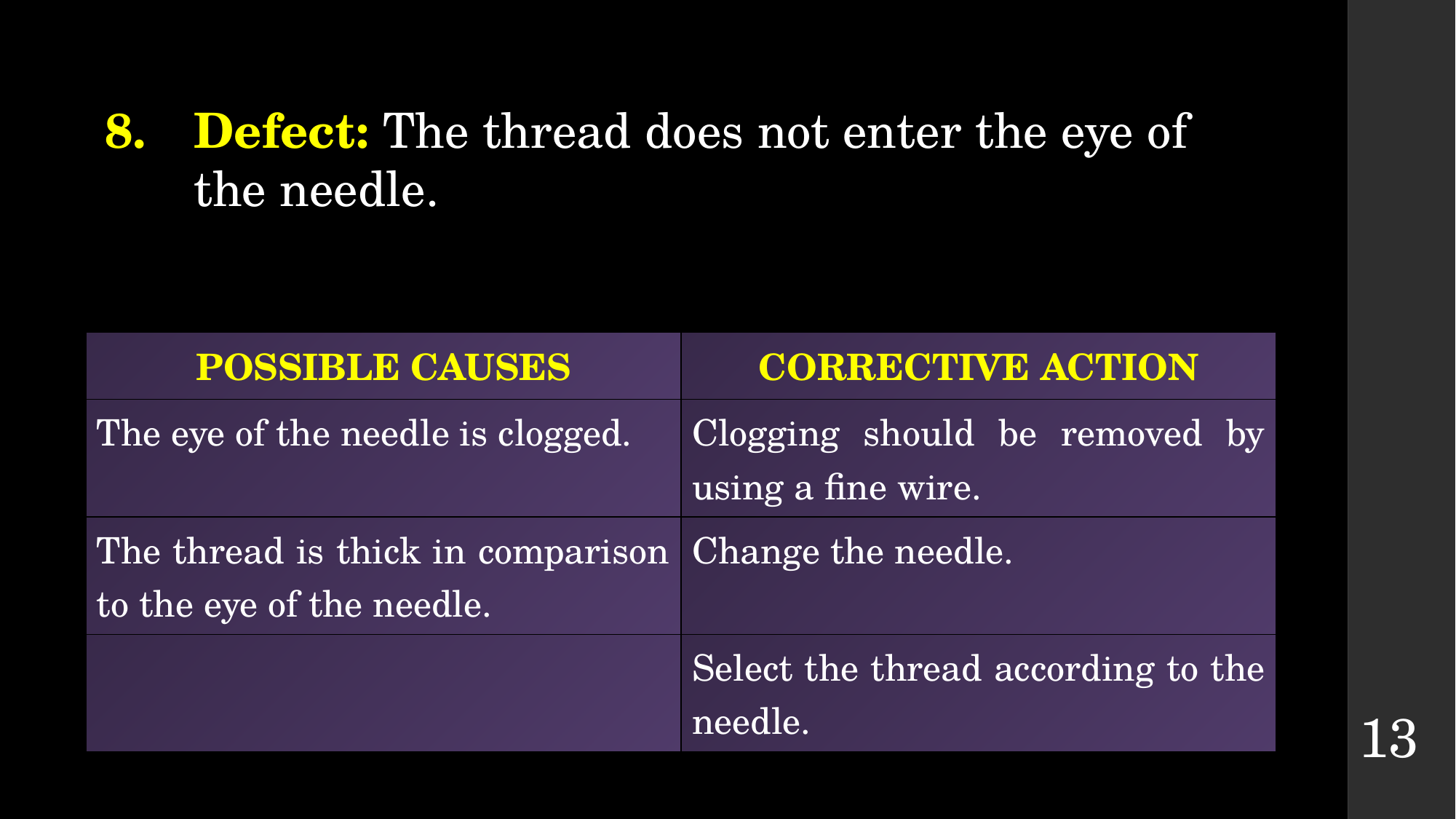

# Defect: The thread does not enter the eye of the needle.
| POSSIBLE CAUSES | CORRECTIVE ACTION |
| --- | --- |
| The eye of the needle is clogged. | Clogging should be removed by using a fine wire. |
| The thread is thick in comparison to the eye of the needle. | Change the needle. |
|  | Select the thread according to the needle. |
13